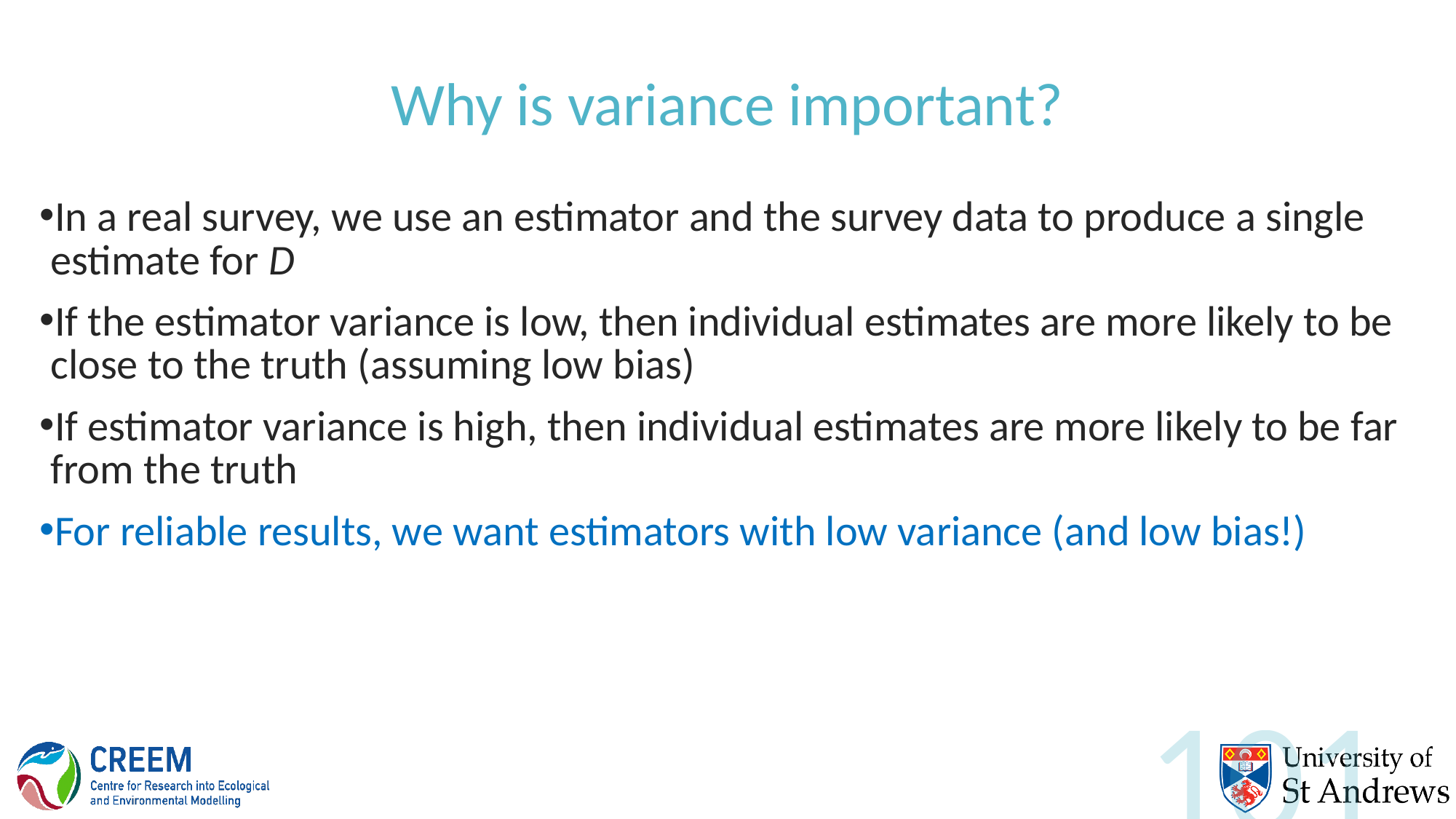

Why is variance important?
In a real survey, we use an estimator and the survey data to produce a single estimate for D
If the estimator variance is low, then individual estimates are more likely to be close to the truth (assuming low bias)
If estimator variance is high, then individual estimates are more likely to be far from the truth
For reliable results, we want estimators with low variance (and low bias!)

101